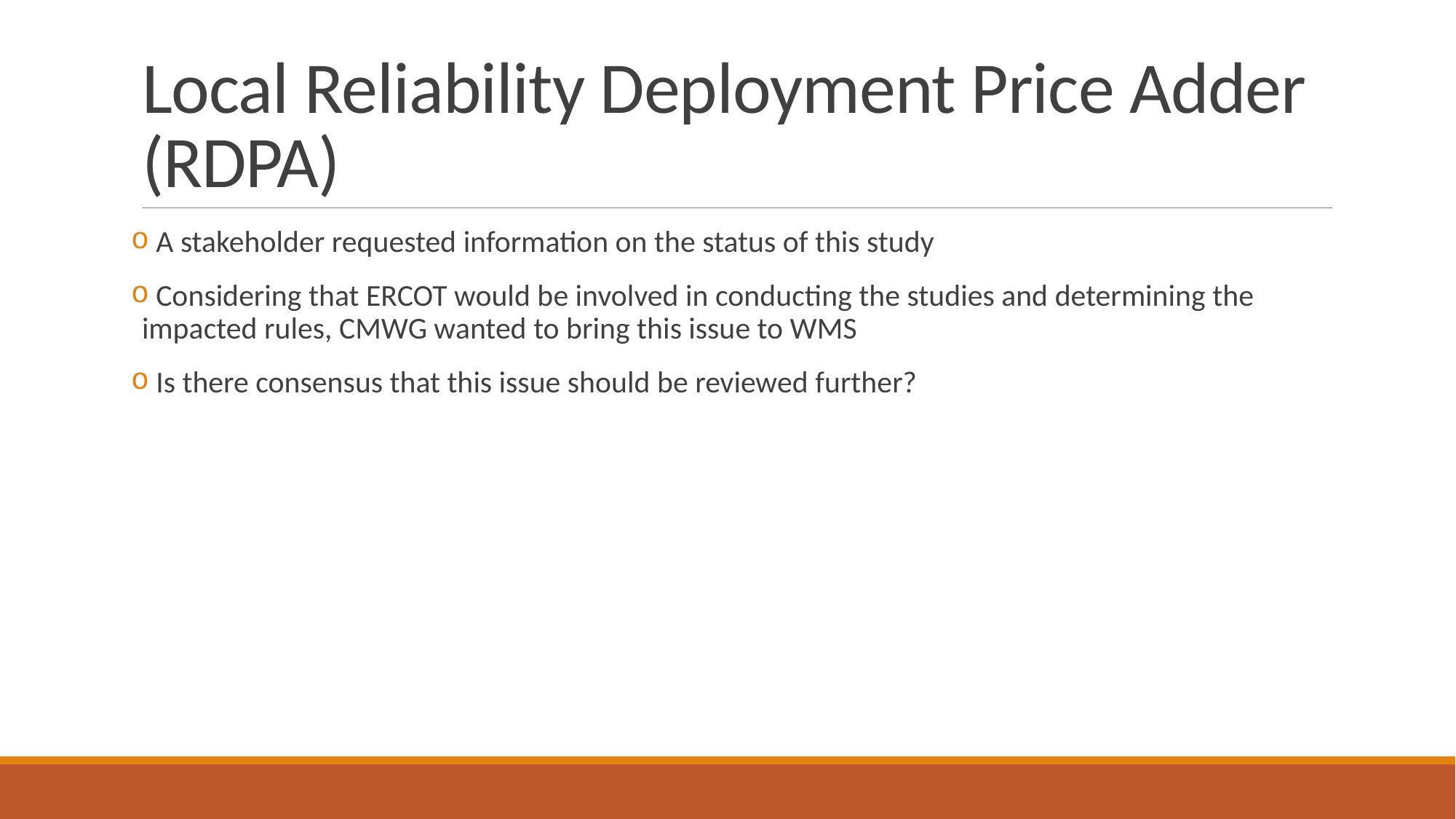

# Local Reliability Deployment Price Adder (RDPA)
 A stakeholder requested information on the status of this study
 Considering that ERCOT would be involved in conducting the studies and determining the impacted rules, CMWG wanted to bring this issue to WMS
 Is there consensus that this issue should be reviewed further?